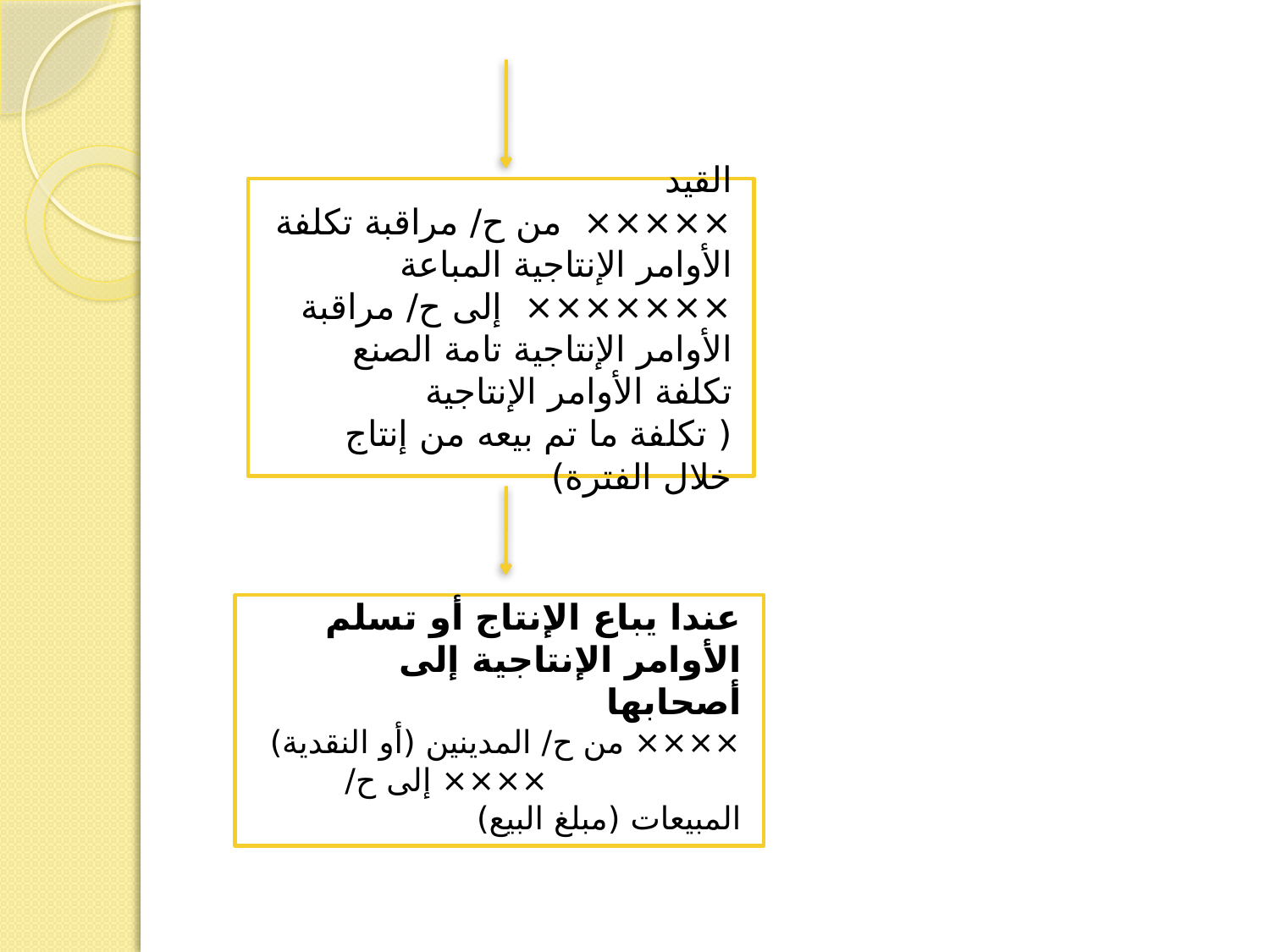

القيد
×××××  من ح/ مراقبة تكلفة الأوامر الإنتاجية المباعة
×××××××  إلى ح/ مراقبة الأوامر الإنتاجية تامة الصنع تكلفة الأوامر الإنتاجية
( تكلفة ما تم بيعه من إنتاج خلال الفترة)

عندا يباع الإنتاج أو تسلم الأوامر الإنتاجية إلى أصحابها
×××× من ح/ المدينين (أو النقدية)                     	×××× إلى ح/ المبيعات (مبلغ البيع)